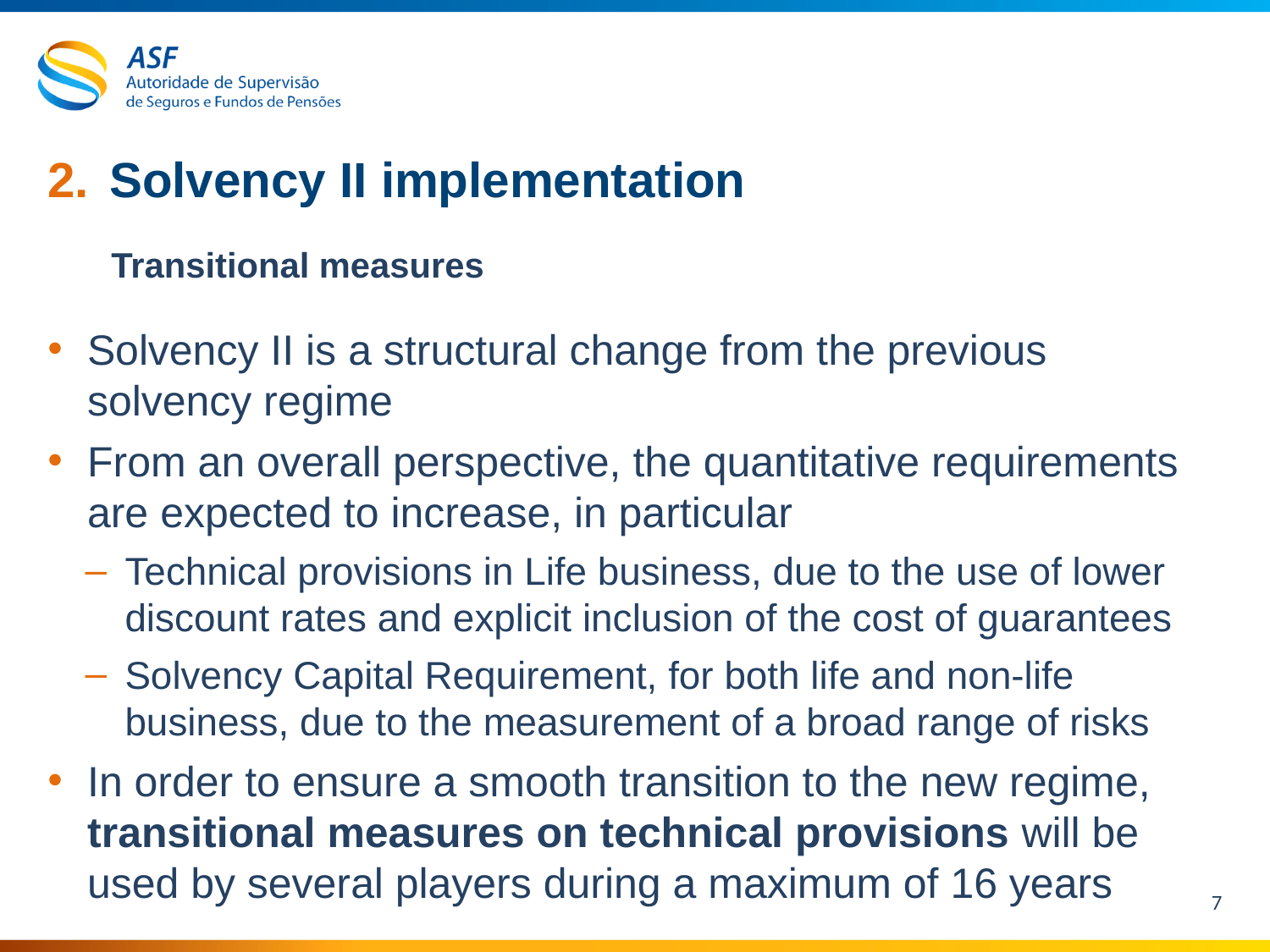

# 2.	Solvency II implementation
Transitional measures
Solvency II is a structural change from the previous solvency regime
From an overall perspective, the quantitative requirements are expected to increase, in particular
Technical provisions in Life business, due to the use of lower discount rates and explicit inclusion of the cost of guarantees
Solvency Capital Requirement, for both life and non-life business, due to the measurement of a broad range of risks
In order to ensure a smooth transition to the new regime, transitional measures on technical provisions will be used by several players during a maximum of 16 years
7